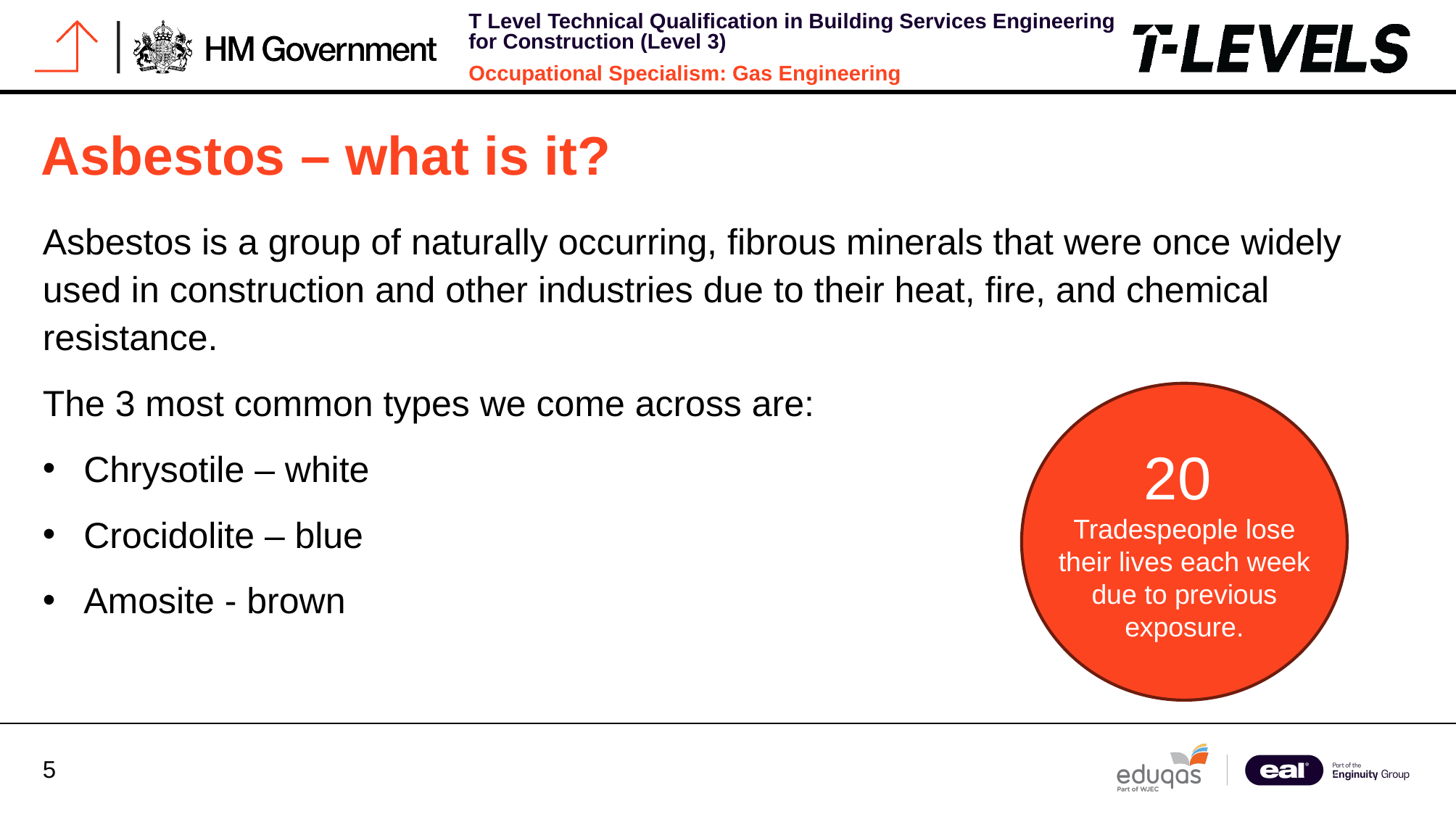

Asbestos – what is it?
Asbestos is a group of naturally occurring, fibrous minerals that were once widely used in construction and other industries due to their heat, fire, and chemical resistance.
The 3 most common types we come across are:
Chrysotile – white
Crocidolite – blue
Amosite - brown

20
Tradespeople lose their lives each week due to previous exposure.